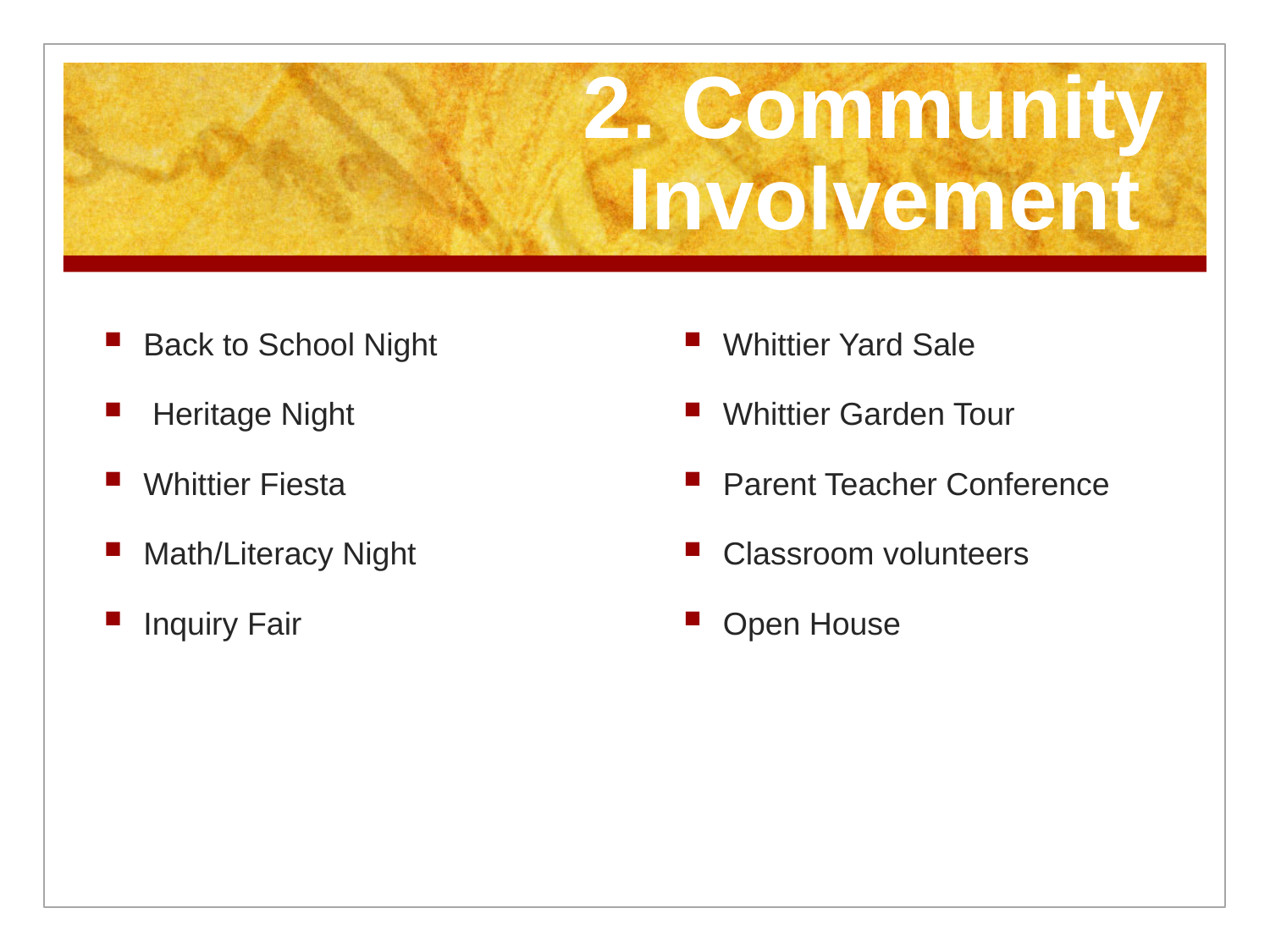

# 2. Community Involvement
Back to School Night
 Heritage Night
Whittier Fiesta
Math/Literacy Night
Inquiry Fair
Whittier Yard Sale
Whittier Garden Tour
Parent Teacher Conference
Classroom volunteers
Open House